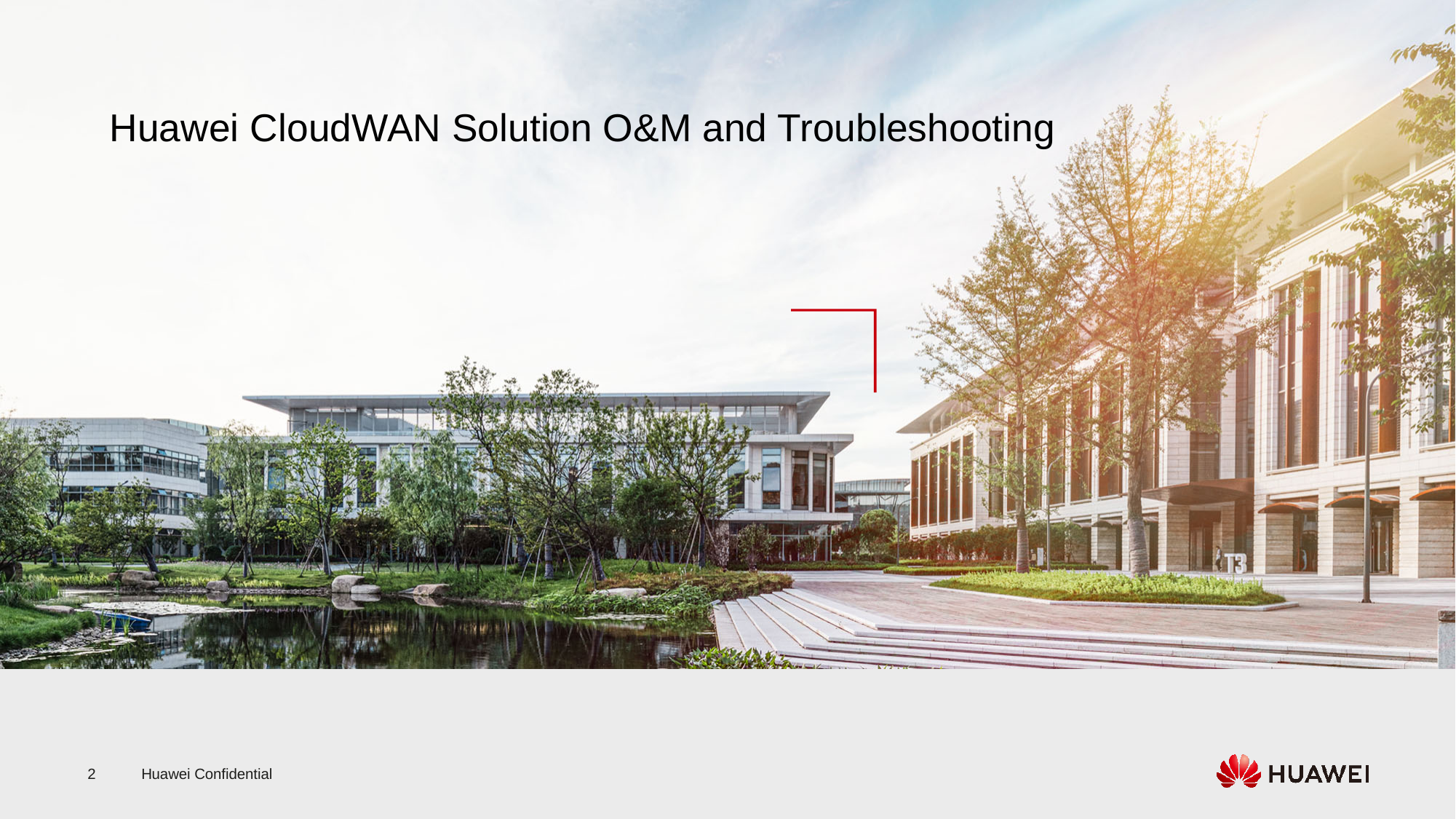

# Huawei CloudWAN Solution O&M and Troubleshooting